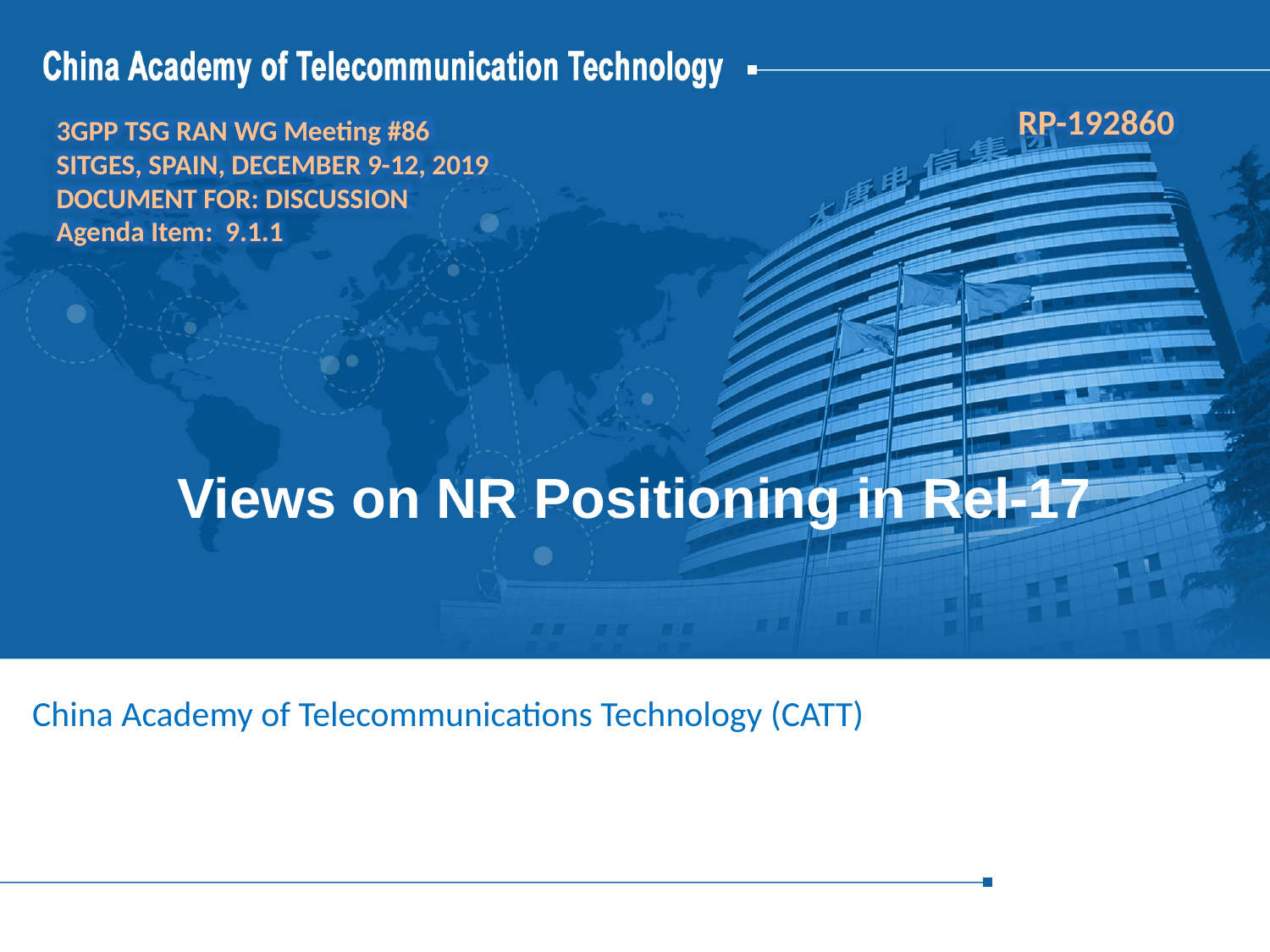

RP-192860
3GPP TSG RAN WG Meeting #86
Sitges, Spain, December 9-12, 2019
Document for: Discussion
Agenda Item:  9.1.1
# Views on NR Positioning in Rel-17
China Academy of Telecommunications Technology (CATT)